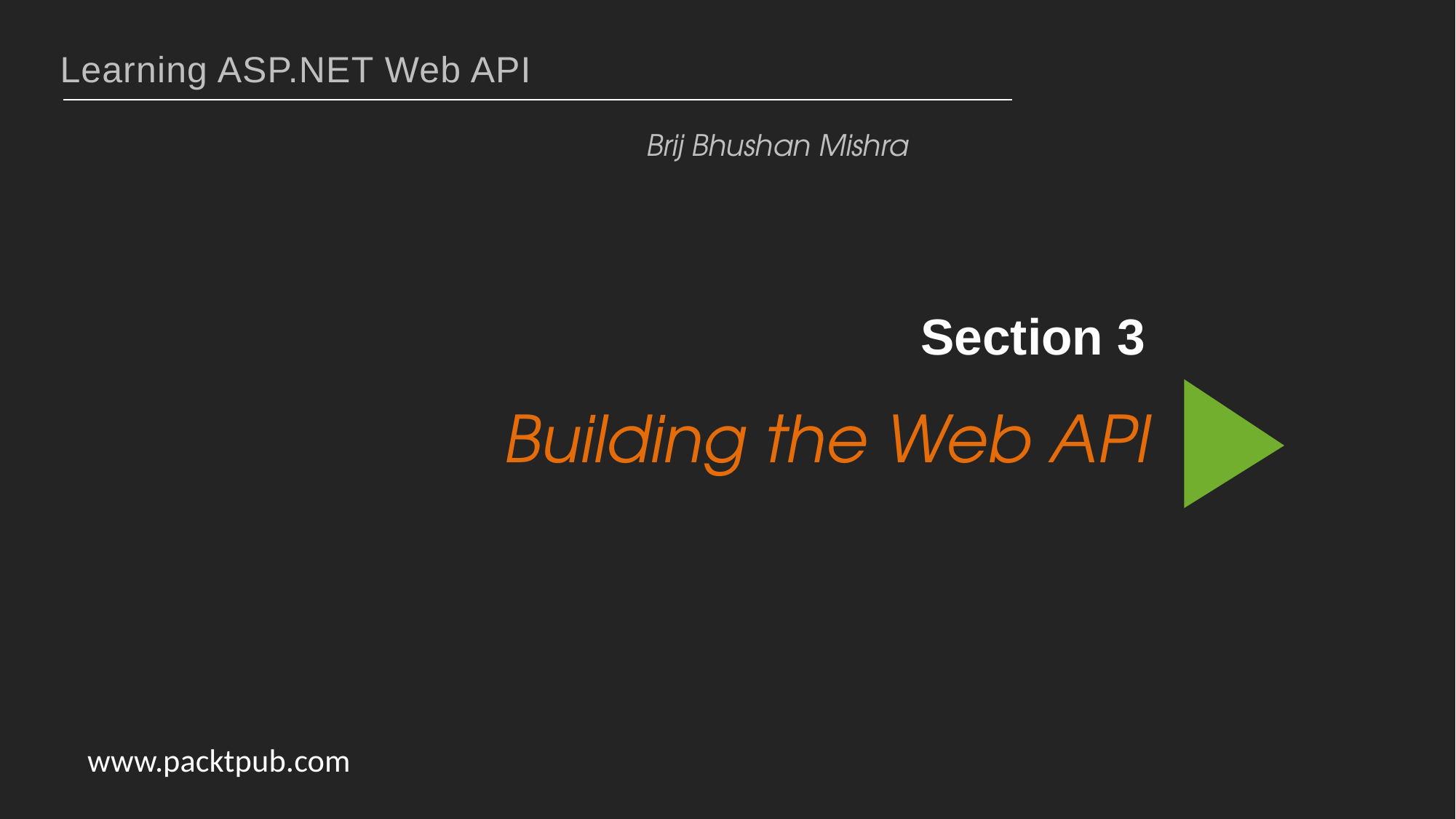

Learning ASP.NET Web API
Brij Bhushan Mishra
Section 3
Building the Web API

www.packtpub.com